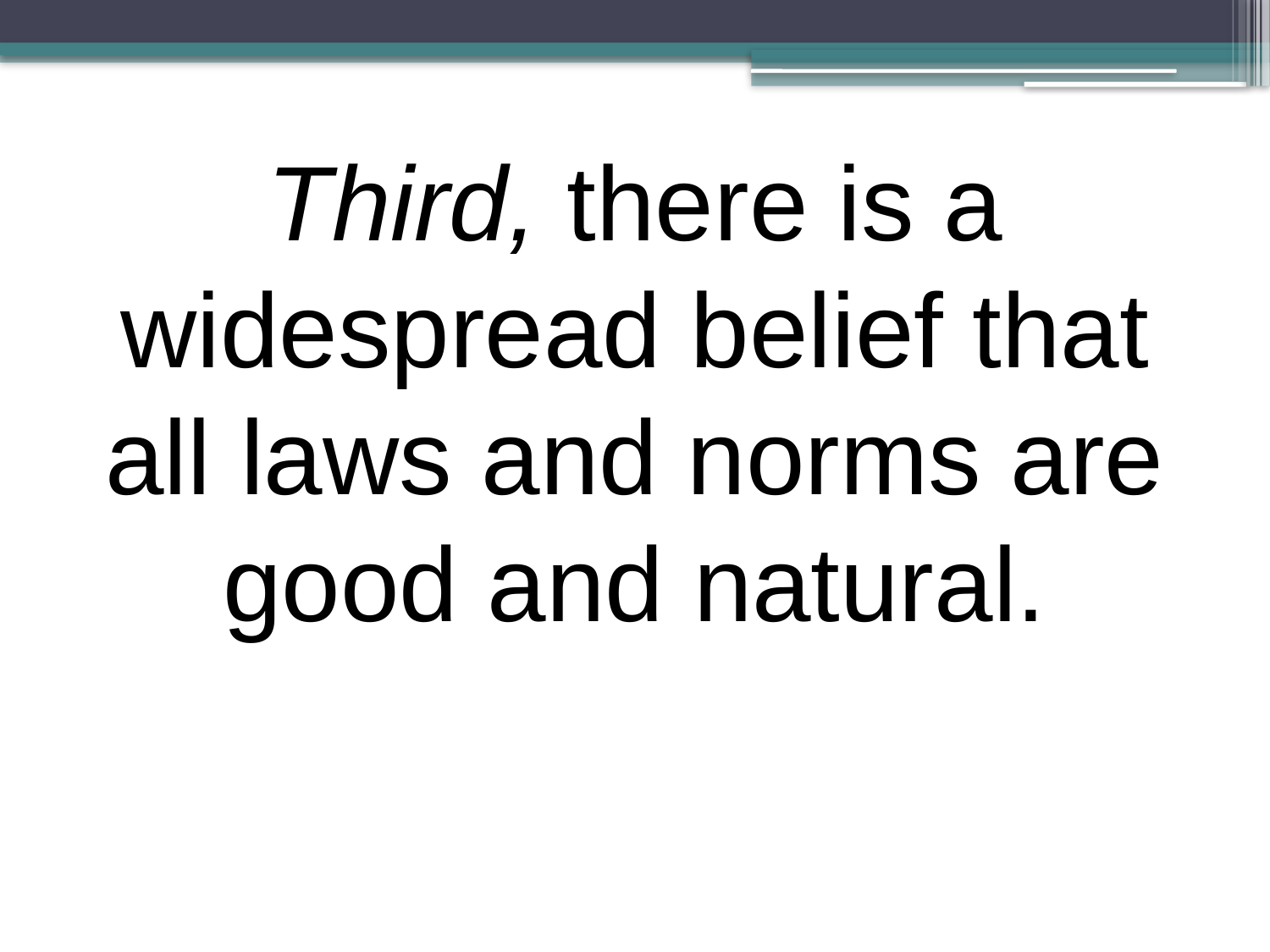

Third, there is a widespread belief that all laws and norms are good and natural.